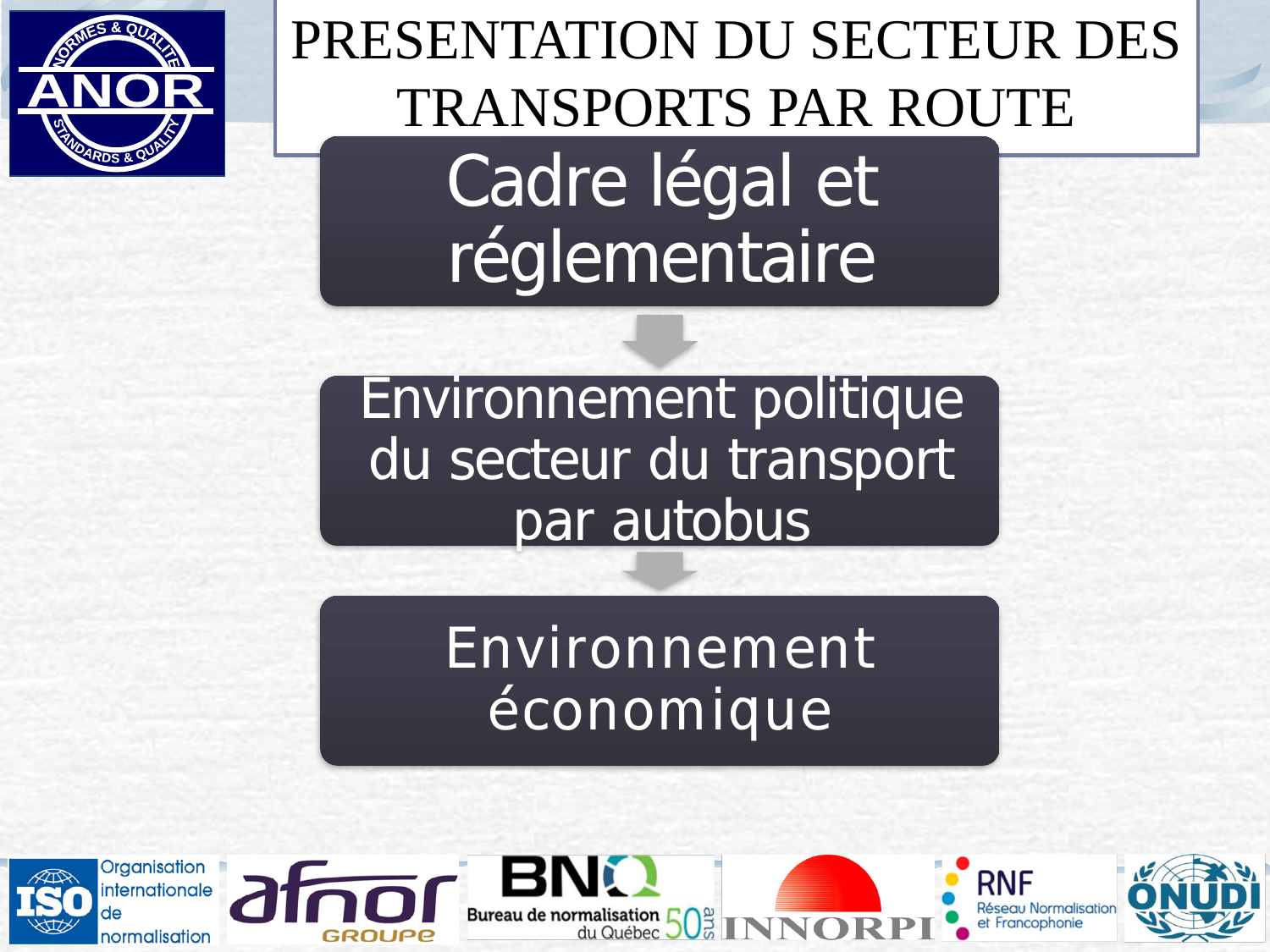

# PRESENTATION DU SECTEUR DES TRANSPORTS PAR ROUTE
Cadre légal et réglementaire

Environnement politique du secteur du transport par autobus

Environnement économique